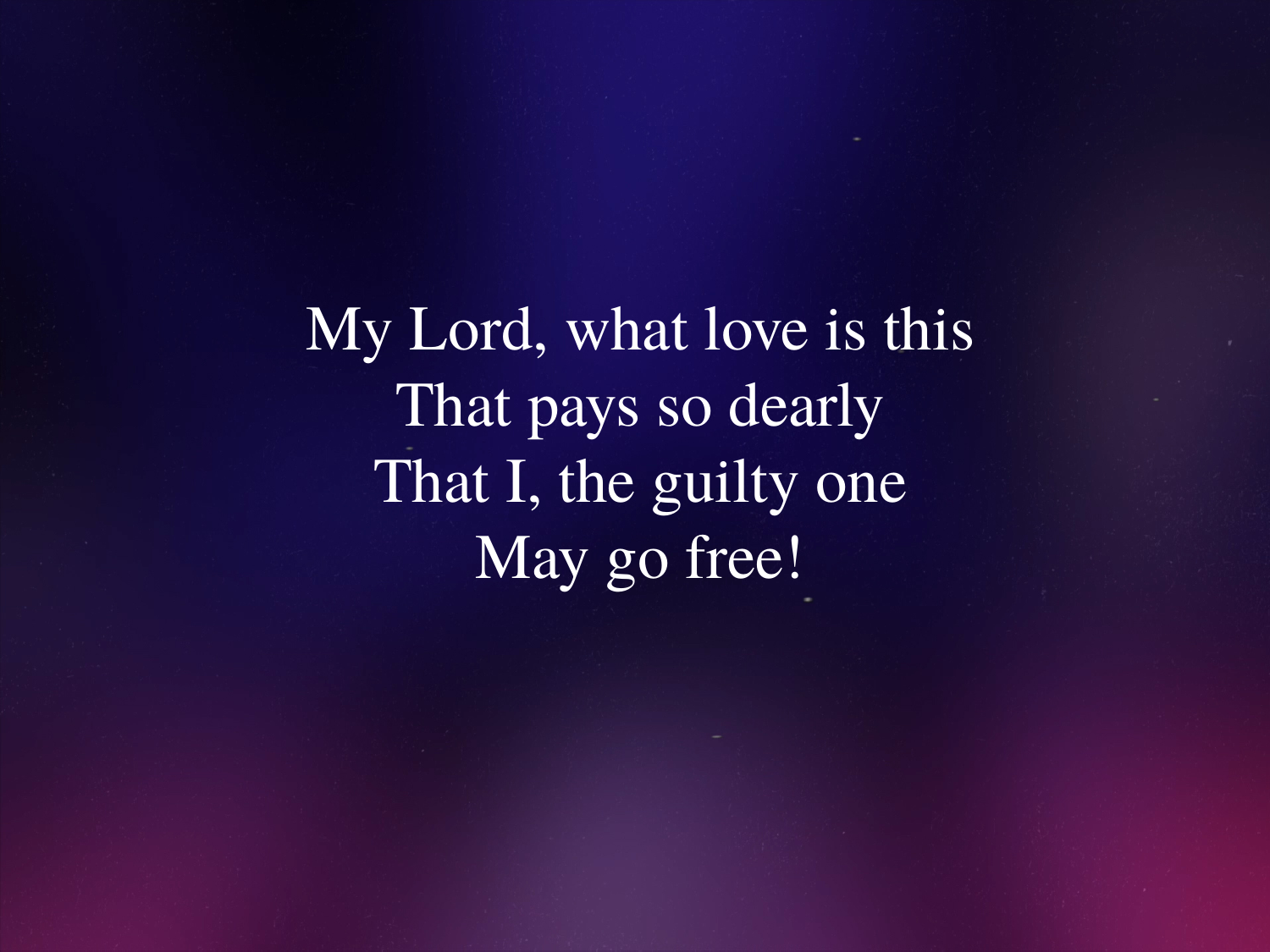

# My Lord, what love is this That pays so dearly That I, the guilty one May go free!